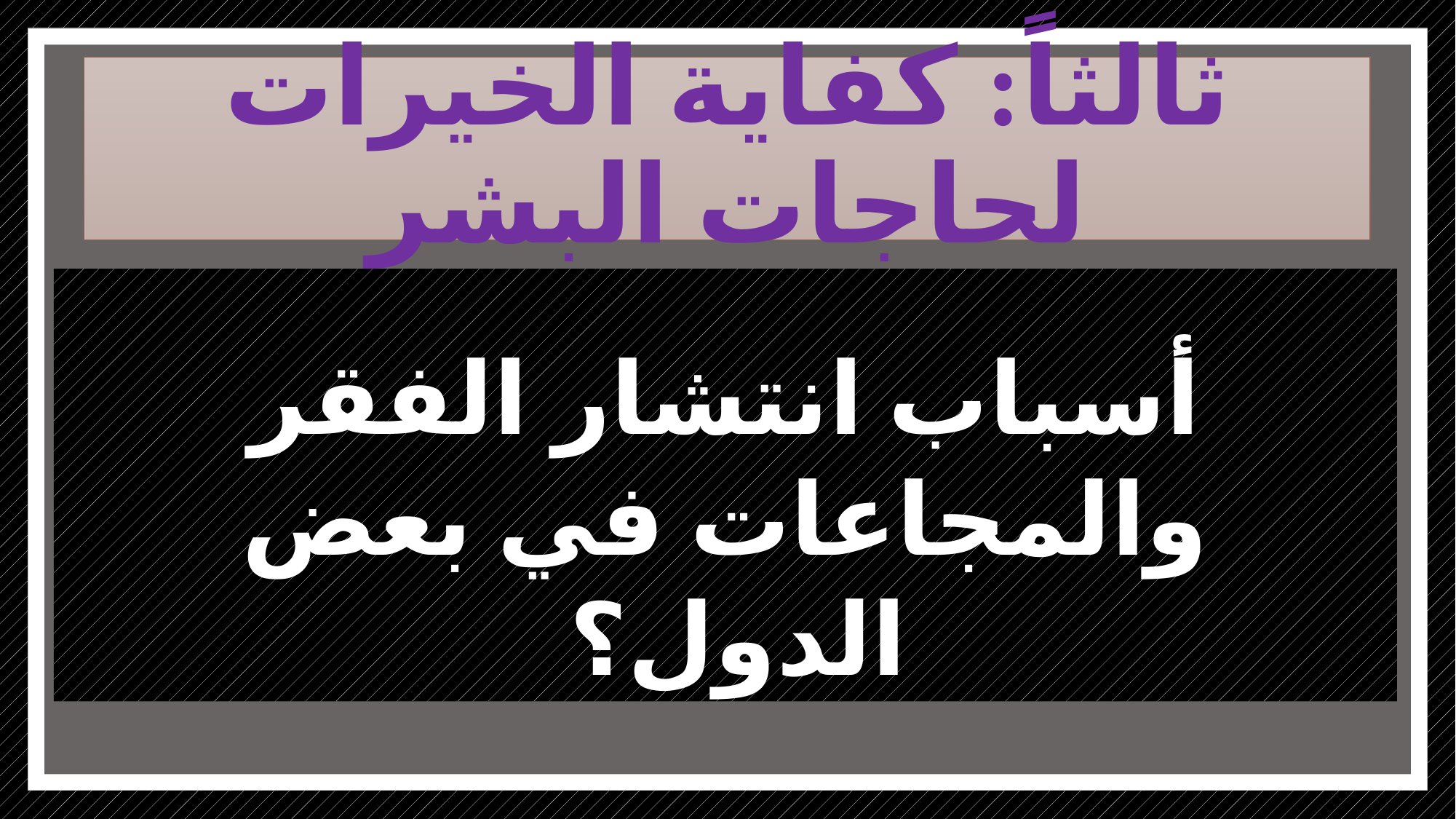

# ثالثاً: كفاية الخيرات لحاجات البشر

أسباب انتشار الفقر والمجاعات في بعض الدول؟